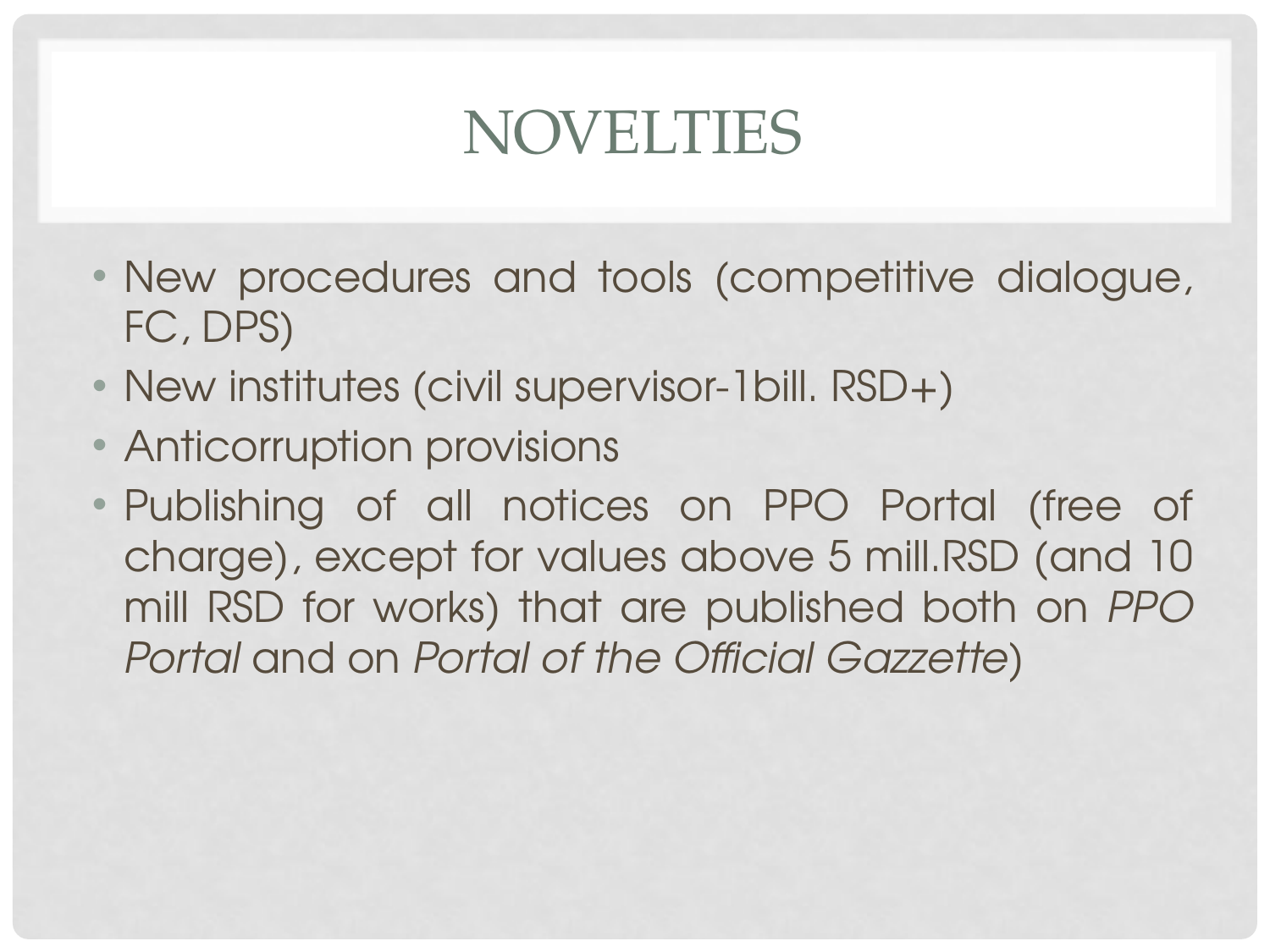

# Novelties
New procedures and tools (competitive dialogue, FC, DPS)
New institutes (civil supervisor-1bill. RSD+)
Anticorruption provisions
Publishing of all notices on PPO Portal (free of charge), except for values above 5 mill.RSD (and 10 mill RSD for works) that are published both on PPO Portal and on Portal of the Official Gazzette)